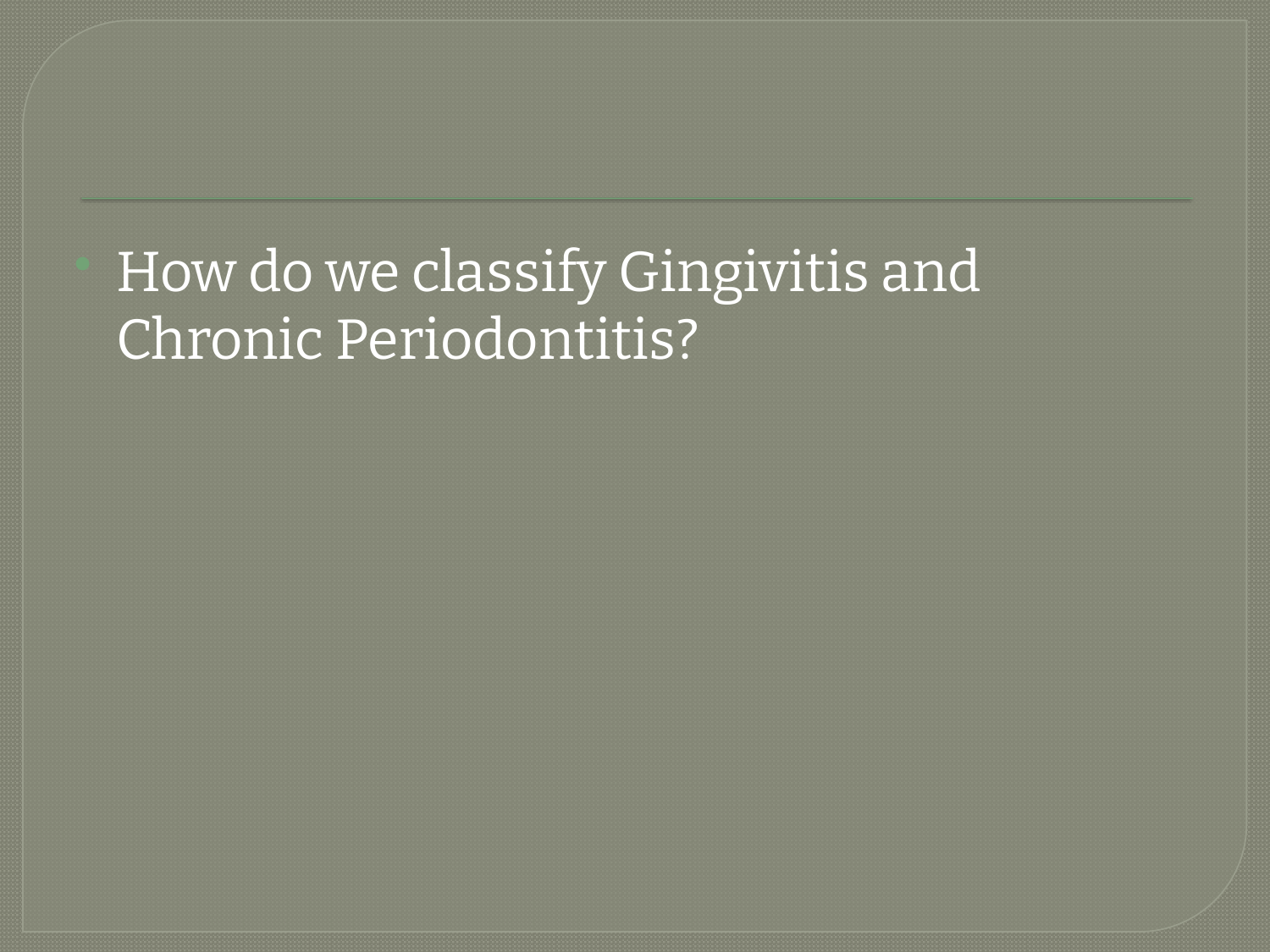

#
How do we classify Gingivitis and Chronic Periodontitis?